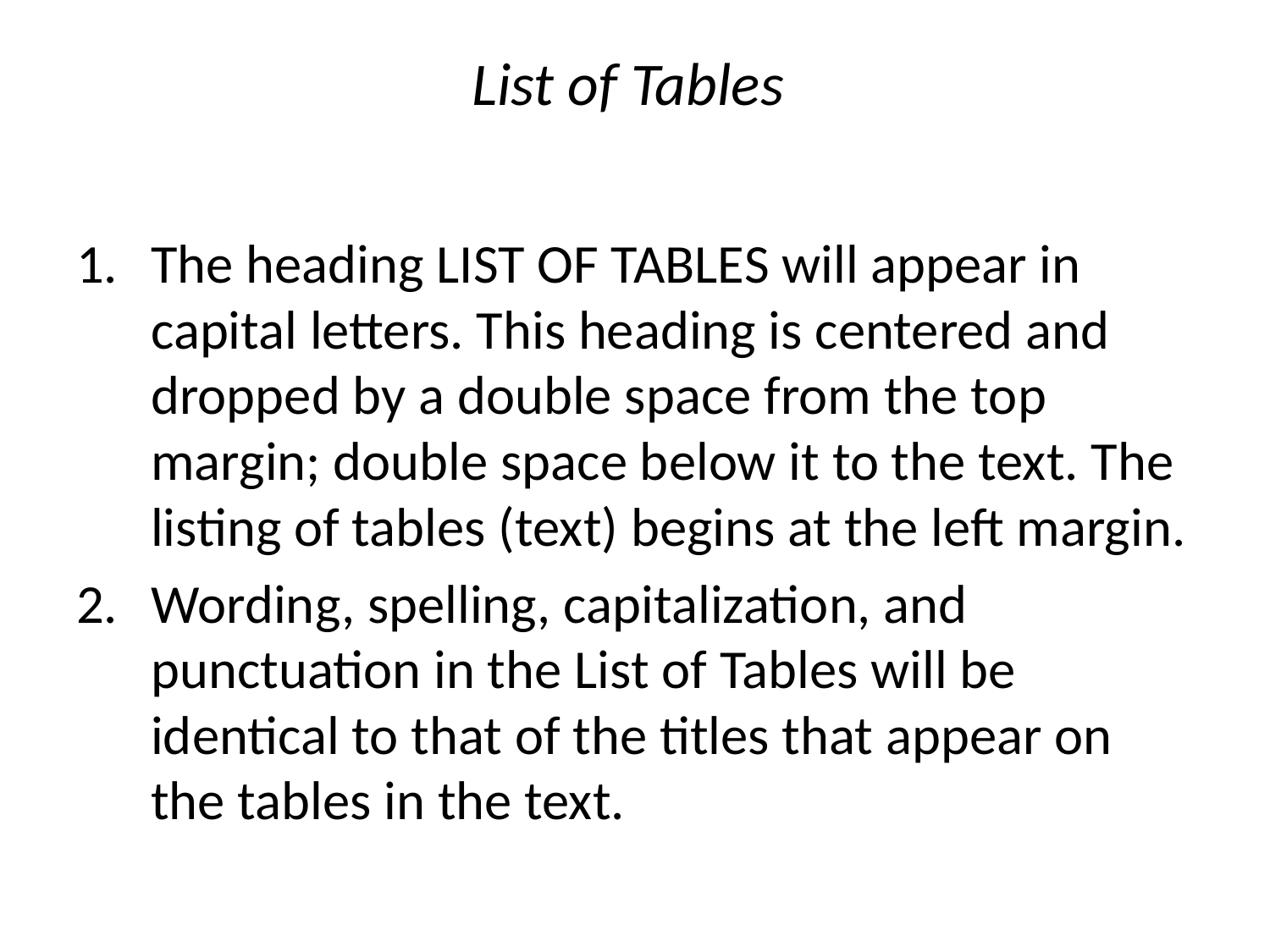

# List of Tables
The heading LIST OF TABLES will appear in capital letters. This heading is centered and dropped by a double space from the top margin; double space below it to the text. The listing of tables (text) begins at the left margin.
Wording, spelling, capitalization, and punctuation in the List of Tables will be identical to that of the titles that appear on the tables in the text.